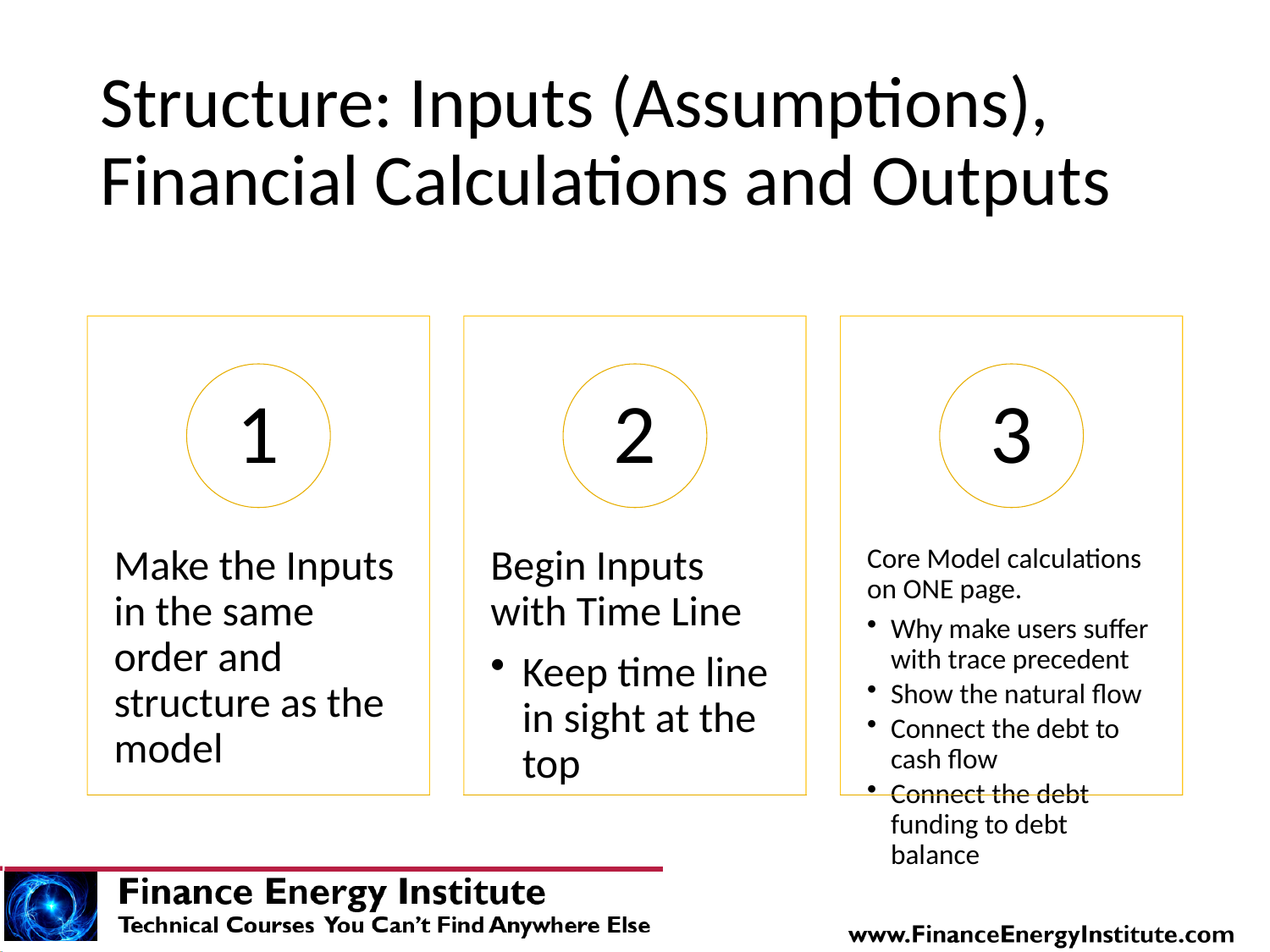

# Structure: Inputs (Assumptions), Financial Calculations and Outputs
Make the Inputs in the same order and structure as the model
1
Begin Inputs with Time Line
Keep time line in sight at the top
2
Core Model calculations on ONE page.
Why make users suffer with trace precedent
Show the natural flow
Connect the debt to cash flow
Connect the debt funding to debt balance
3